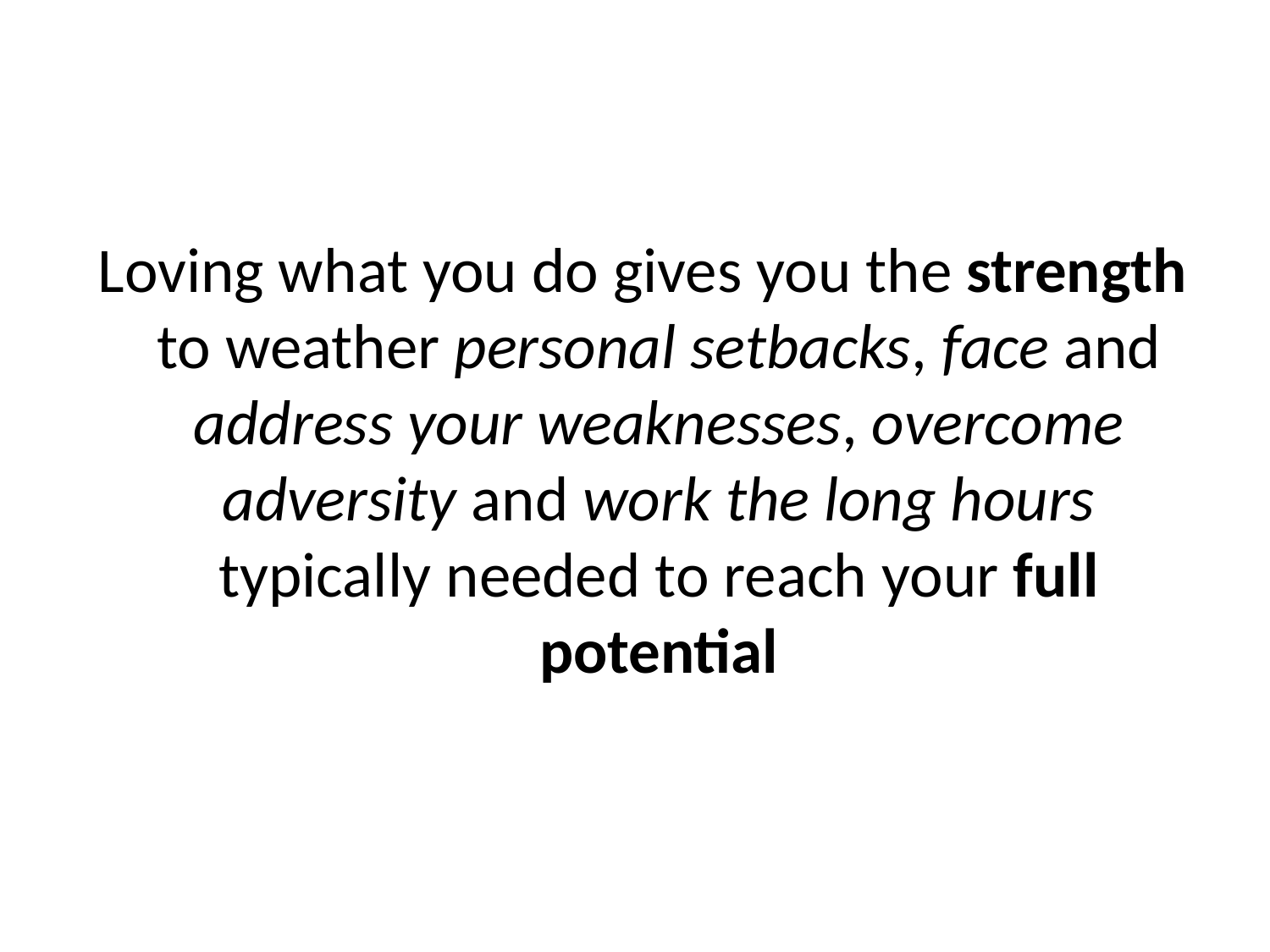

Loving what you do gives you the strength to weather personal setbacks, face and address your weaknesses, overcome adversity and work the long hours typically needed to reach your full potential